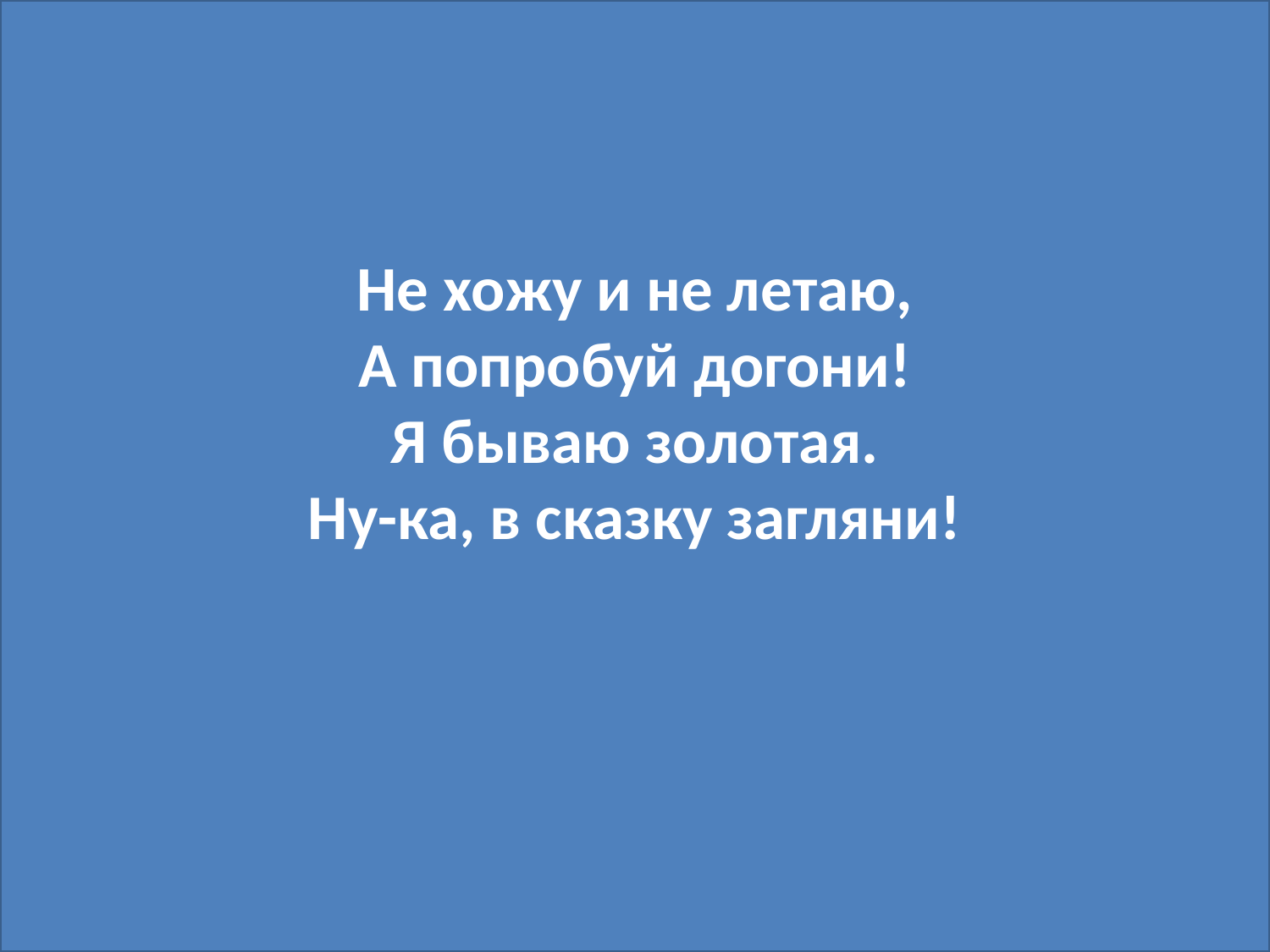

Не хожу и не летаю,
А попробуй догони!
Я бываю золотая.
Ну-ка, в сказку загляни!